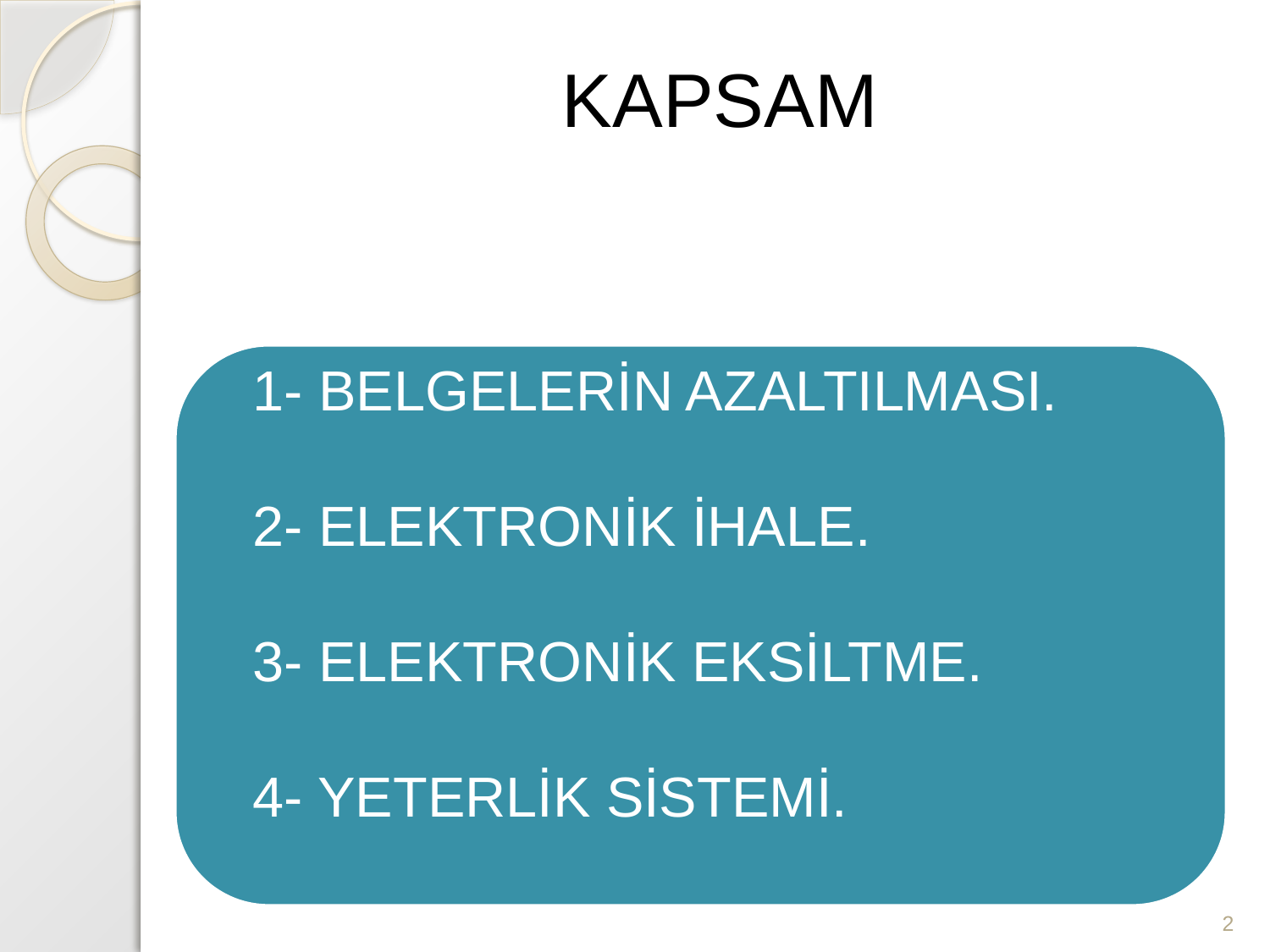

# KAPSAM

1- BELGELERİN AZALTILMASI.

2- ELEKTRONİK İHALE.

3- ELEKTRONİK EKSİLTME.

4- YETERLİK SİSTEMİ.

2